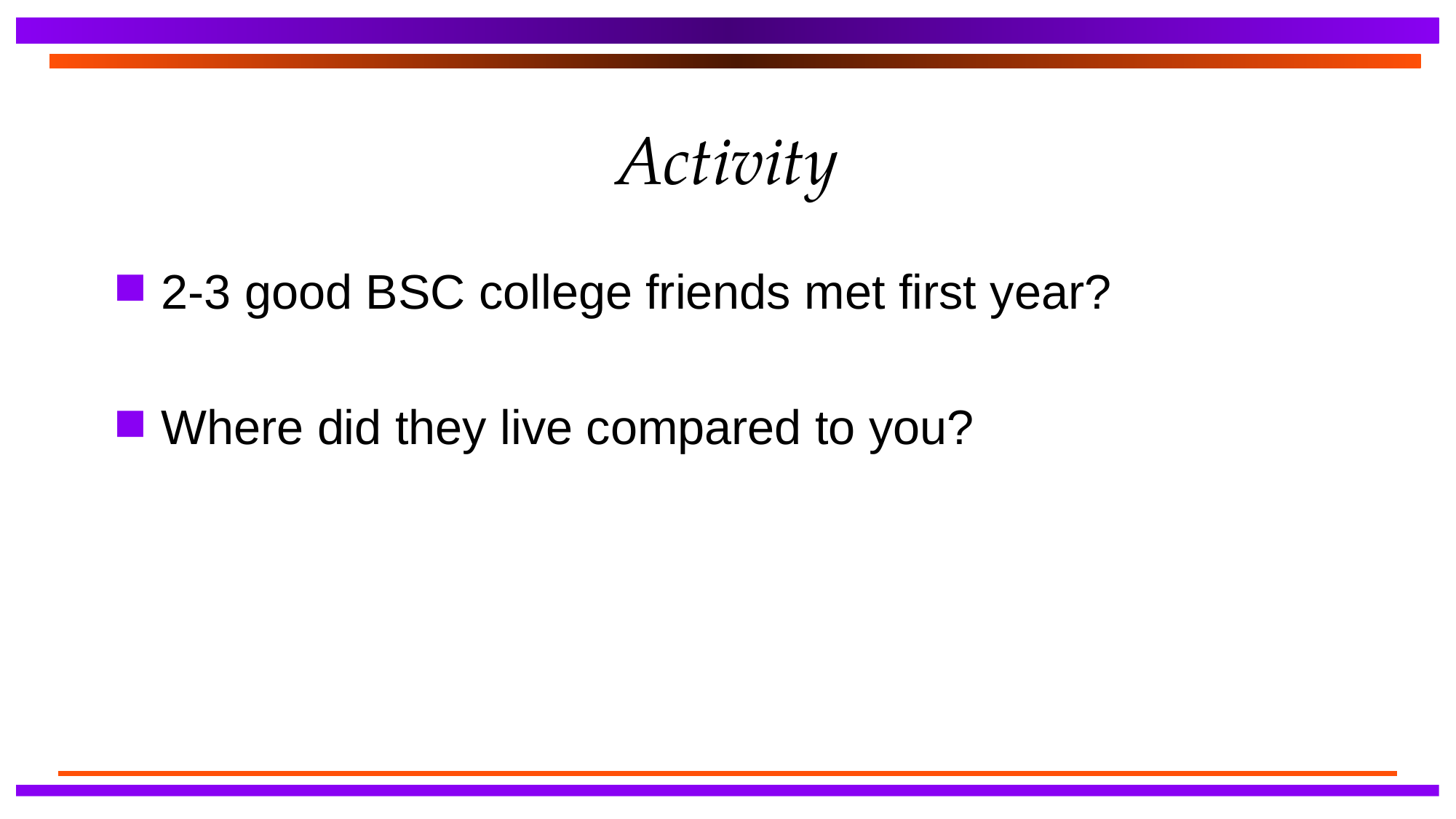

# Activity
2-3 good BSC college friends met first year?

Where did they live compared to you?